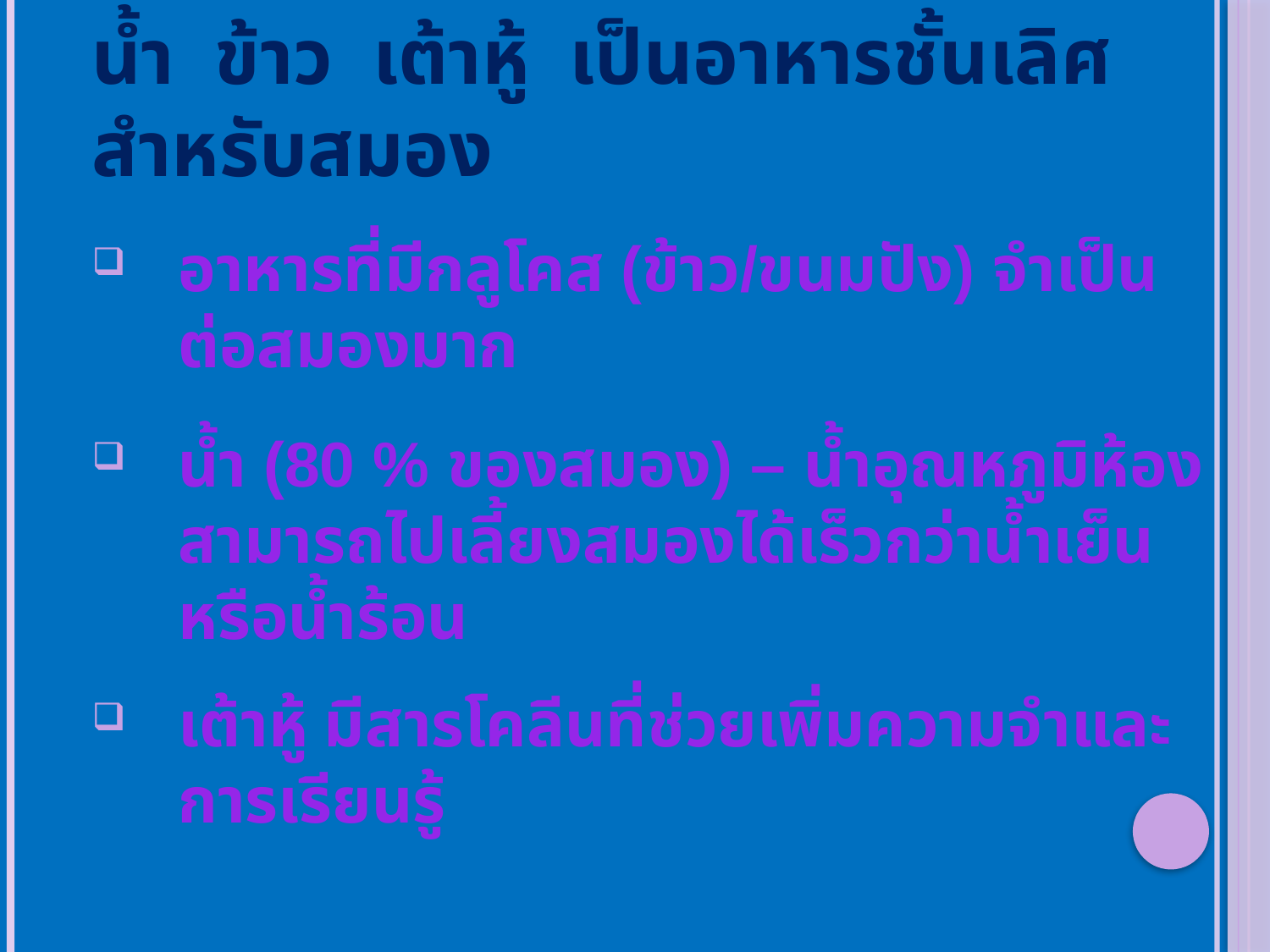

# น้ำ  ข้าว  เต้าหู้  เป็นอาหารชั้นเลิศสำหรับสมอง
อาหารที่มีกลูโคส (ข้าว/ขนมปัง) จำเป็นต่อสมองมาก
น้ำ (80 % ของสมอง) – น้ำอุณหภูมิห้อง
	สามารถไปเลี้ยงสมองได้เร็วกว่าน้ำเย็นหรือน้ำร้อน
เต้าหู้ มีสารโคลีนที่ช่วยเพิ่มความจำและการเรียนรู้